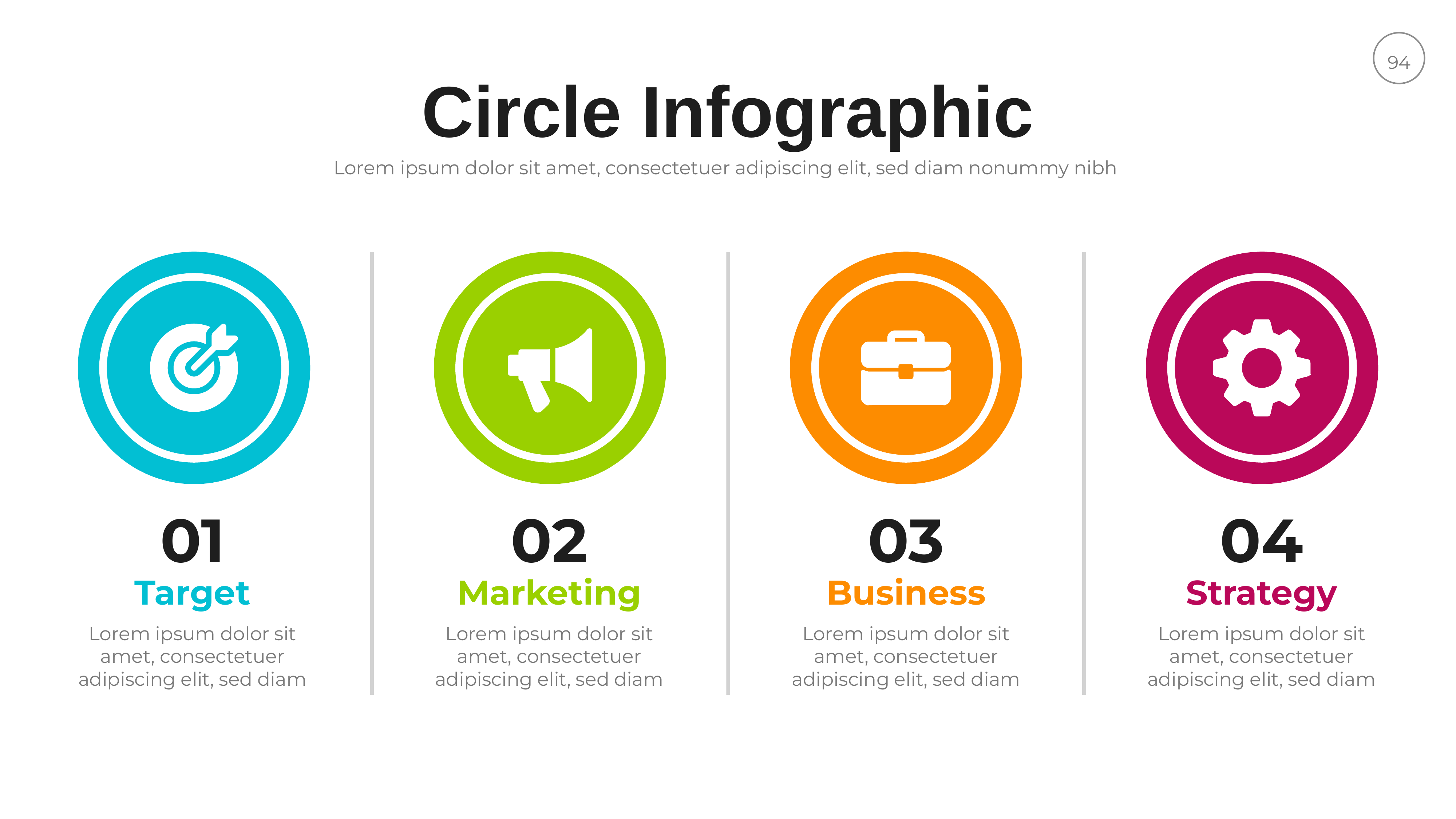

Circle Infographic
Lorem ipsum dolor sit amet, consectetuer adipiscing elit, sed diam nonummy nibh

01
02
03
04
Target
Marketing
Business
Strategy
Lorem ipsum dolor sit amet, consectetuer adipiscing elit, sed diam
Lorem ipsum dolor sit amet, consectetuer adipiscing elit, sed diam
Lorem ipsum dolor sit amet, consectetuer adipiscing elit, sed diam
Lorem ipsum dolor sit amet, consectetuer adipiscing elit, sed diam